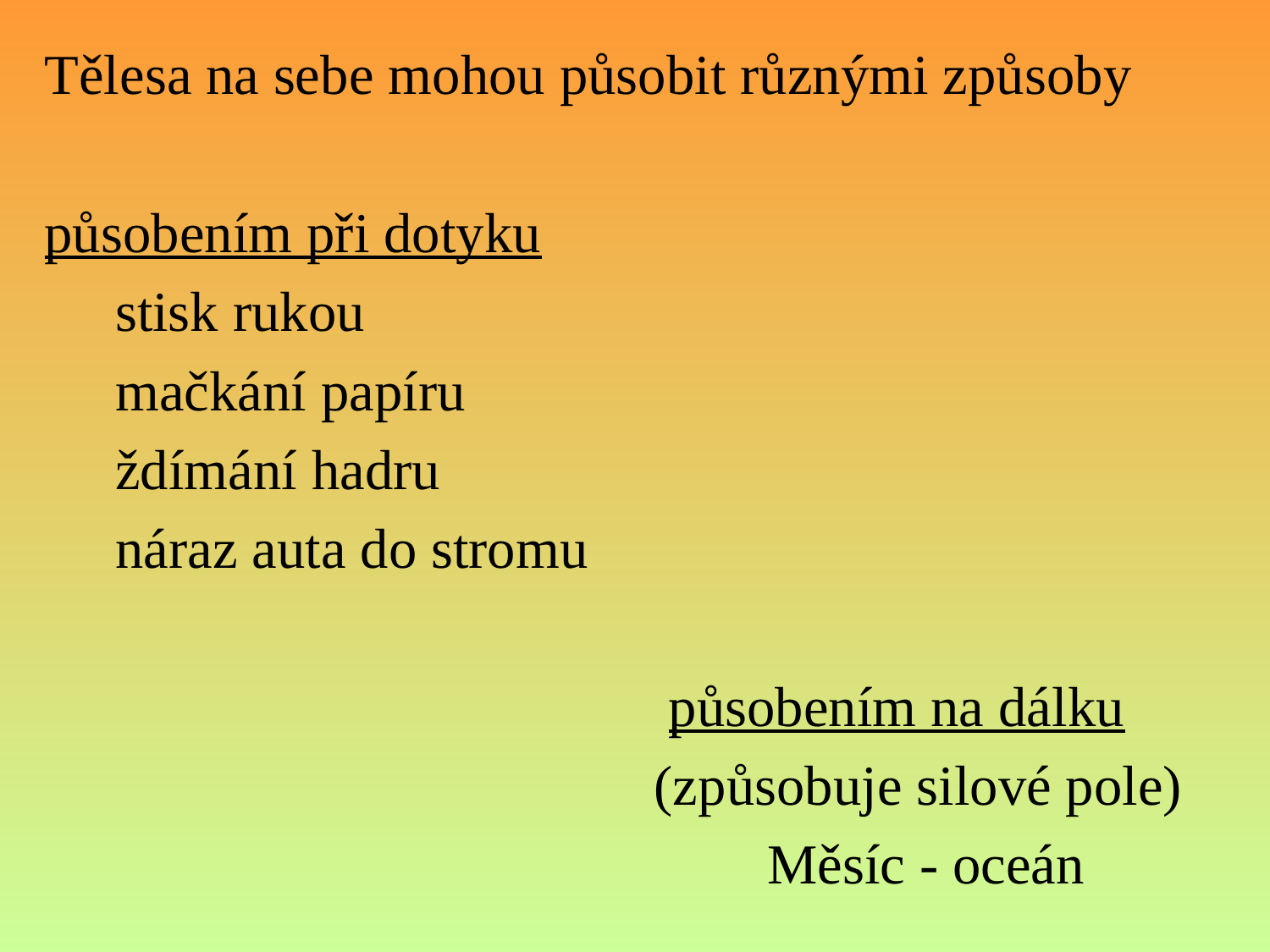

Tělesa na sebe mohou působit různými způsoby

působením při dotyku
     stisk rukou
     mačkání papíru
     ždímání hadru
     náraz auta do stromu

                                            působením na dálku
                                           (způsobuje silové pole)
                                                   Měsíc - oceán